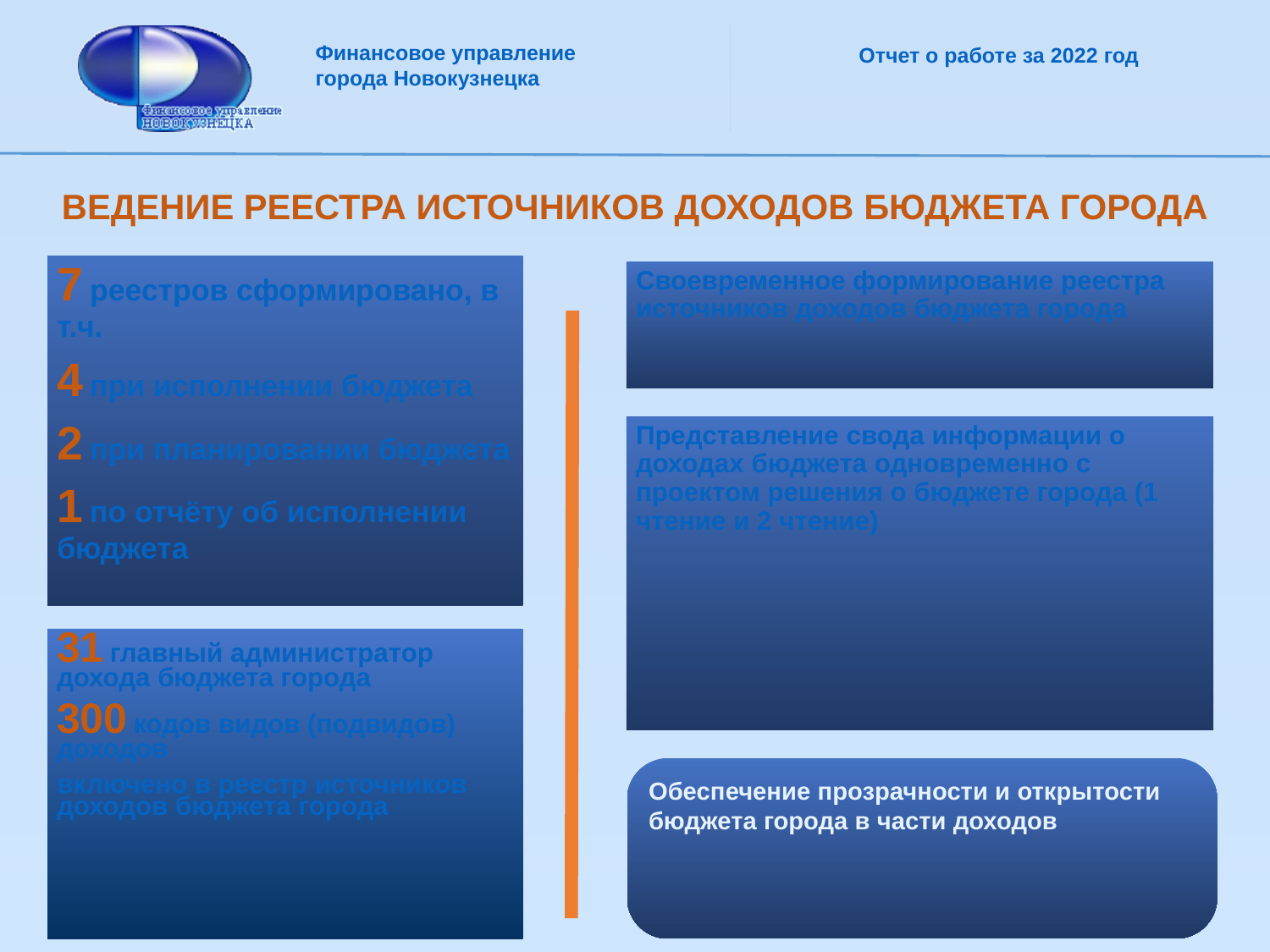

# ВЕДЕНИЕ РЕЕСТРА ИСТОЧНИКОВ ДОХОДОВ БЮДЖЕТА ГОРОДА
7 реестров сформировано, в т.ч.
4 при исполнении бюджета
2 при планировании бюджета
1 по отчёту об исполнении бюджета
Своевременное формирование реестра источников доходов бюджета города
Представление свода информации о доходах бюджета одновременно с проектом решения о бюджете города (1 чтение и 2 чтение)
31 главный администратор дохода бюджета города
300 кодов видов (подвидов) доходов
включено в реестр источников доходов бюджета города
Обеспечение прозрачности и открытости
бюджета города в части доходов